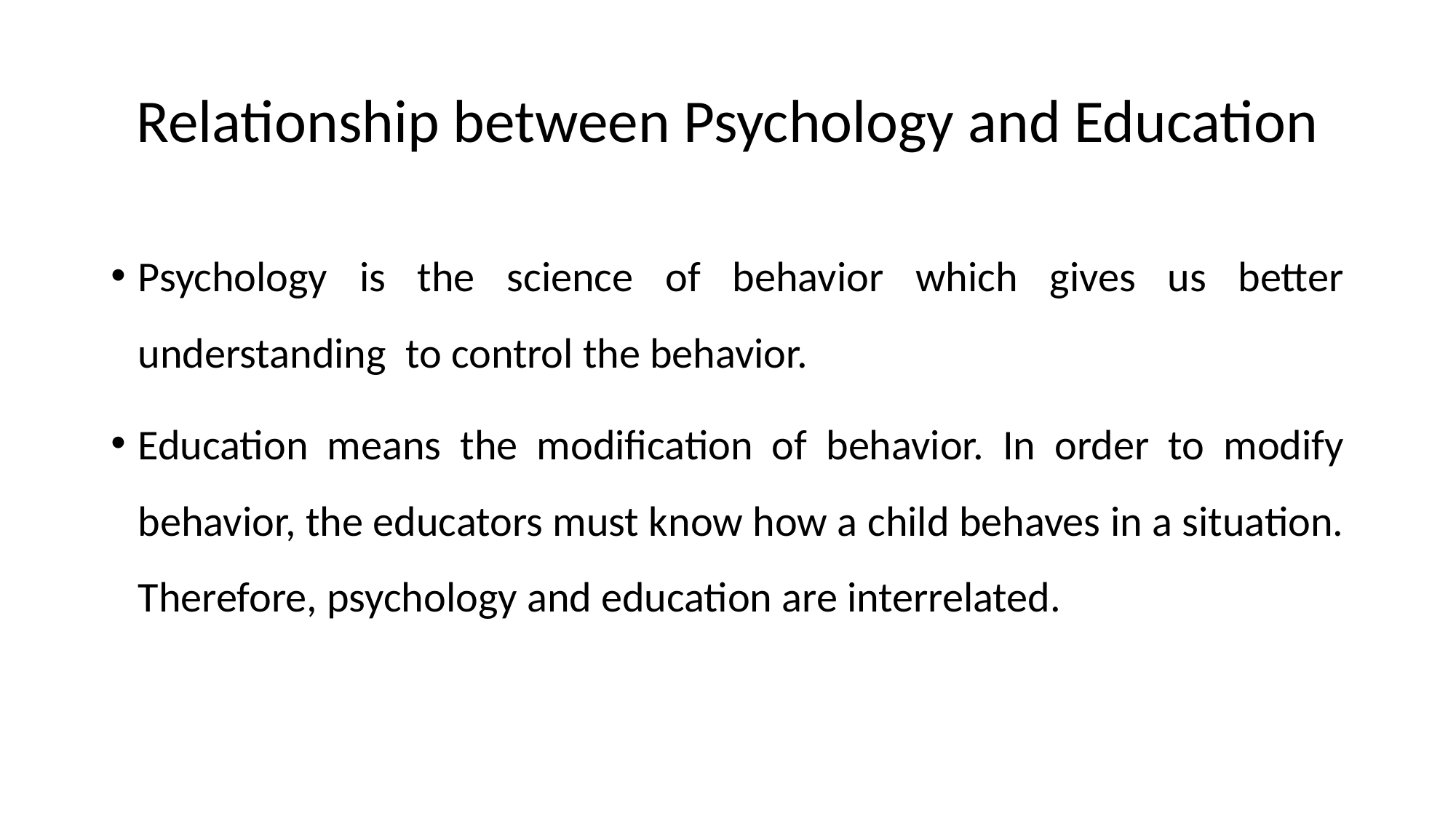

# Relationship between Psychology and Education
Psychology is the science of behavior which gives us better understanding  to control the behavior.
Education means the modification of behavior. In order to modify behavior, the educators must know how a child behaves in a situation. Therefore, psychology and education are interrelated.